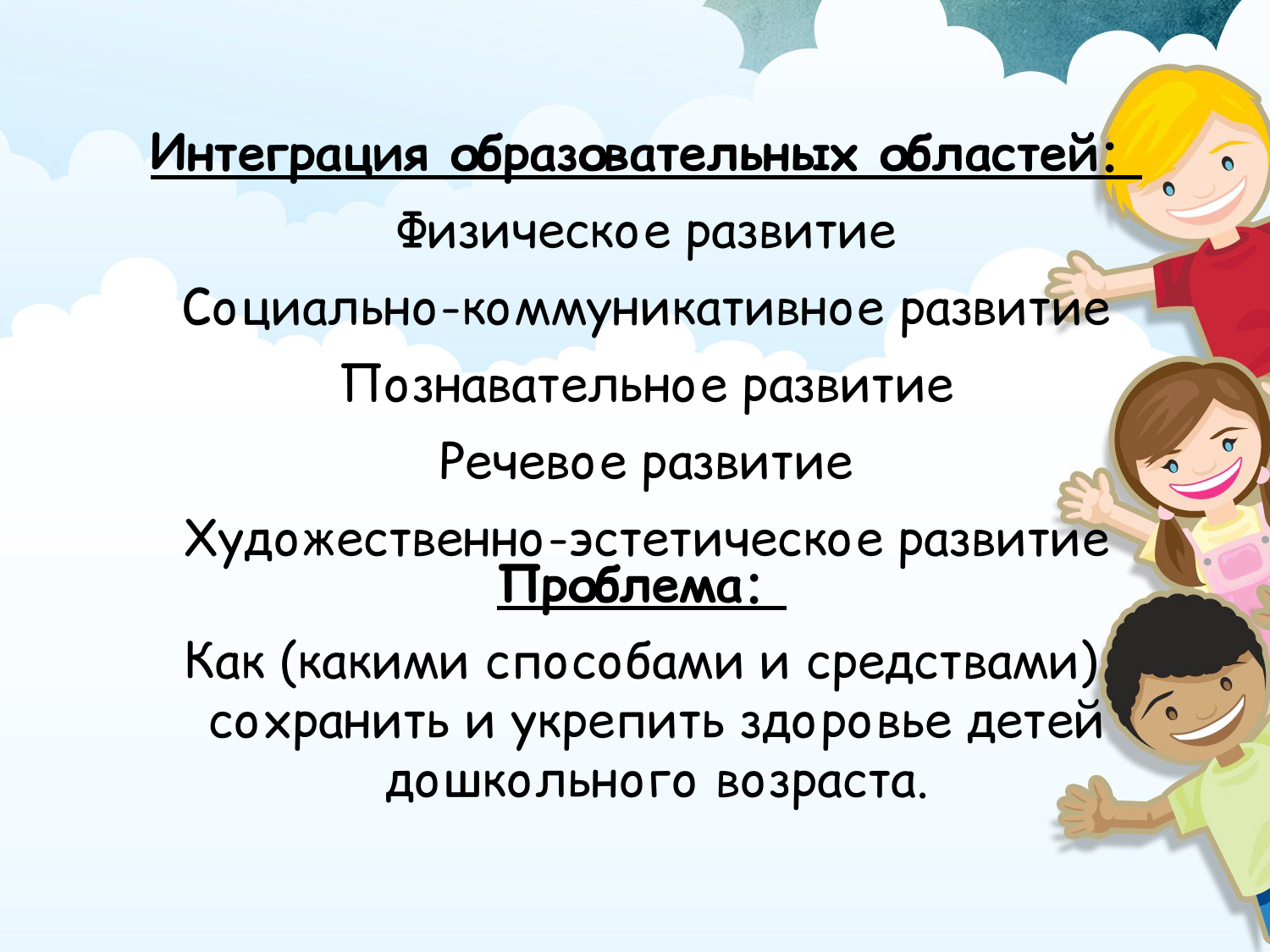

Интеграция образовательных областей:
Физическое развитие
Социально-коммуникативное развитие
Познавательное развитие
Речевое развитие
Художественно-эстетическое развитие
Проблема:
Как (какими способами и средствами) сохранить и укрепить здоровье детей дошкольного возраста.